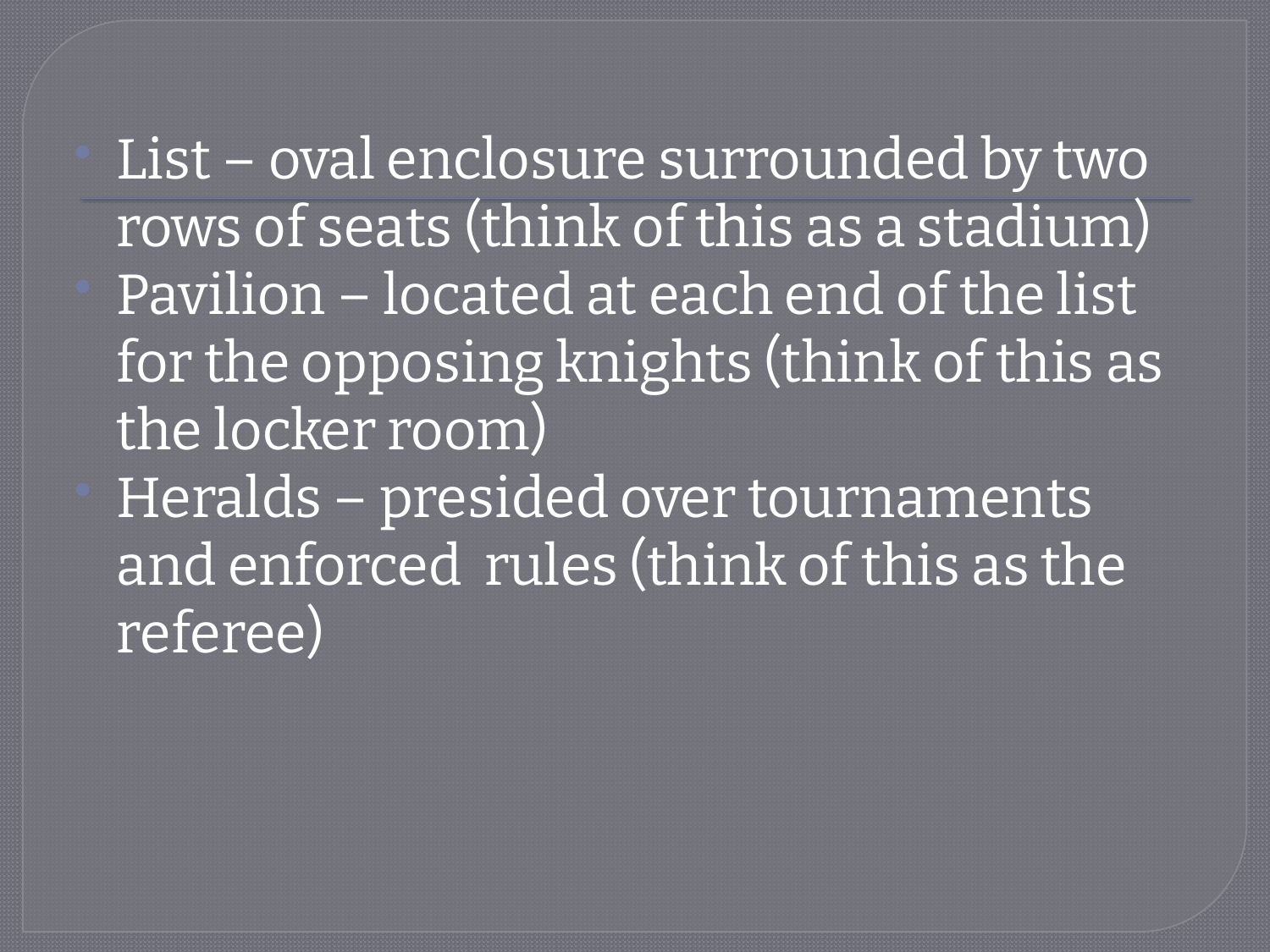

List – oval enclosure surrounded by two rows of seats (think of this as a stadium)
Pavilion – located at each end of the list for the opposing knights (think of this as the locker room)
Heralds – presided over tournaments and enforced  rules (think of this as the referee)